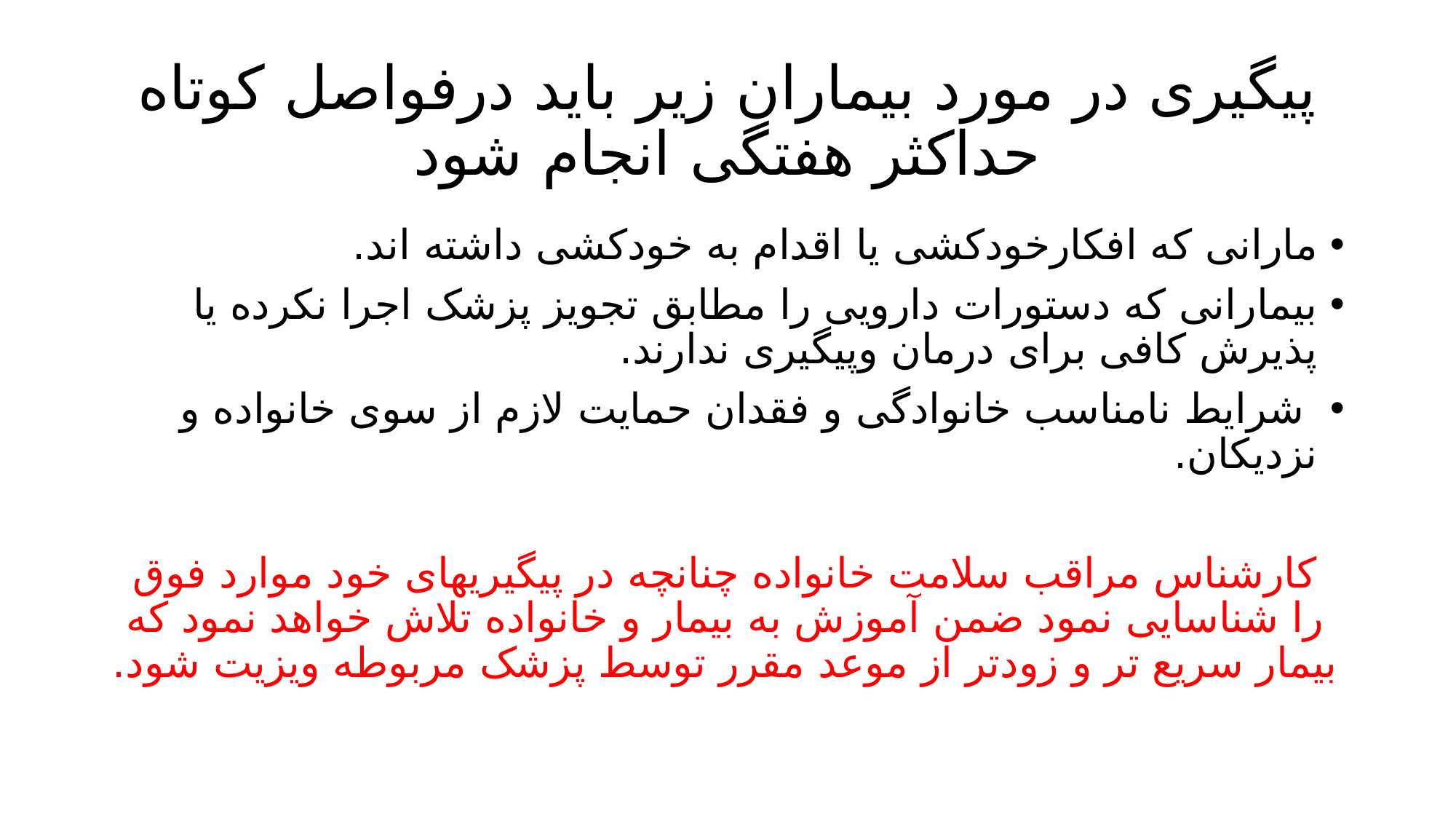

# پیگیری در مورد بیماران زیر باید درفواصل کوتاه حداکثر هفتگی انجام شود
مارانی که افکارخودکشی یا اقدام به خودکشی داشته اند.
بیمارانی که دستورات دارویی را مطابق تجویز پزشک اجرا نکرده یا پذیرش کافی برای درمان وپیگیری ندارند.
 شرایط نامناسب خانوادگی و فقدان حمایت لازم از سوی خانواده و نزدیکان.

کارشناس مراقب سلامت خانواده چنانچه در پیگیریهای خود موارد فوق را شناسایی نمود ضمن آموزش به بیمار و خانواده تلاش خواهد نمود که بیمار سریع تر و زودتر از موعد مقرر توسط پزشک مربوطه ویزیت شود.